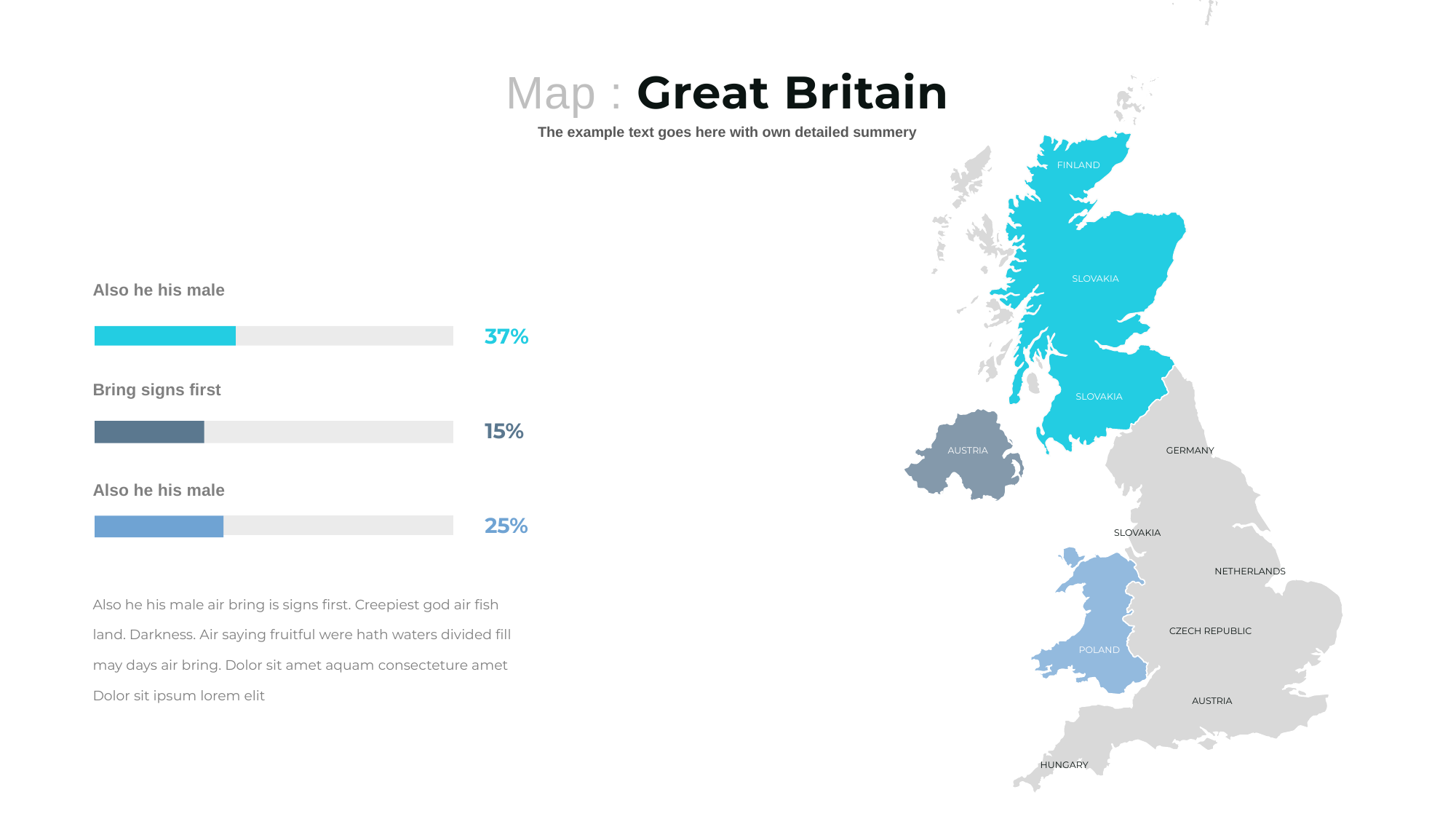

Map : Great Britain
The example text goes here with own detailed summery
FINLAND
SLOVAKIA
Also he his male
37%

Bring signs first
SLOVAKIA
15%

AUSTRIA
GERMANY
Also he his male
25%

SLOVAKIA
NETHERLANDS
Also he his male air bring is signs first. Creepiest god air fish land. Darkness. Air saying fruitful were hath waters divided fill may days air bring. Dolor sit amet aquam consecteture amet
Dolor sit ipsum lorem elit
CZECH REPUBLIC
POLAND
AUSTRIA
HUNGARY